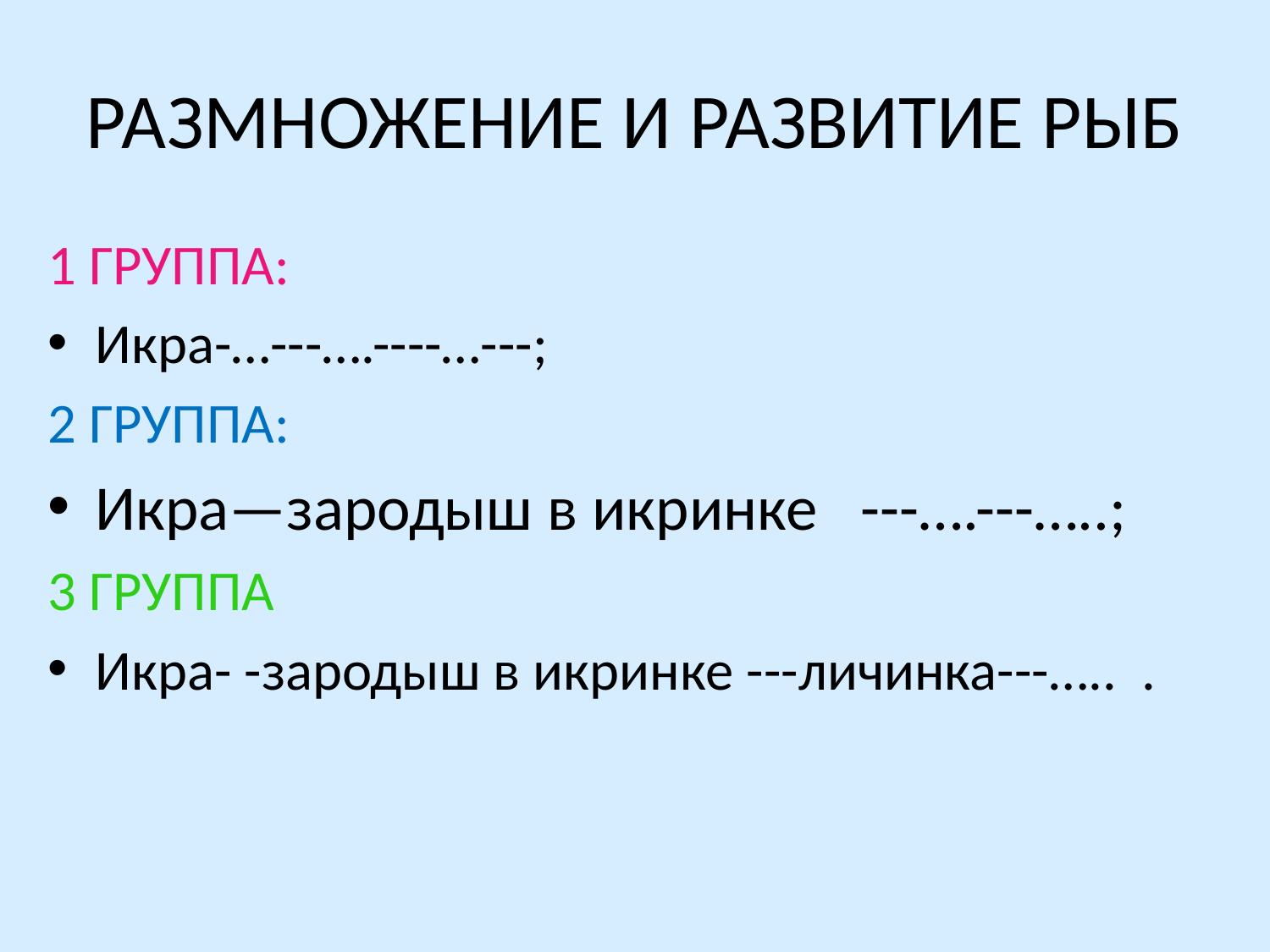

# РАЗМНОЖЕНИЕ И РАЗВИТИЕ РЫБ
1 ГРУППА:
Икра-…---….----…---;
2 ГРУППА:
Икра—зародыш в икринке   ---….---…..;
3 ГРУППА
Икра- -зародыш в икринке ---личинка---…..  .